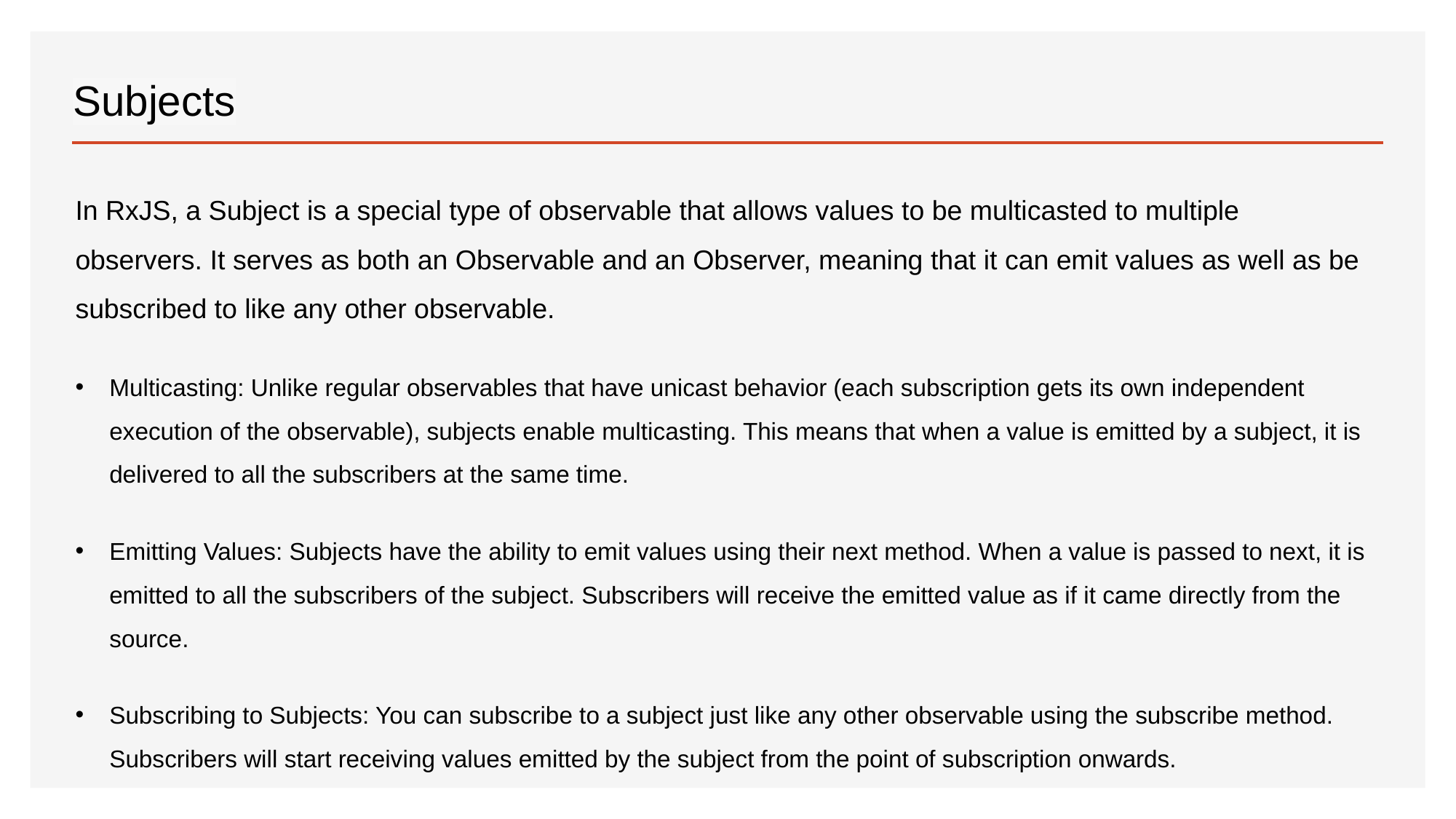

# Subjects
In RxJS, a Subject is a special type of observable that allows values to be multicasted to multiple observers. It serves as both an Observable and an Observer, meaning that it can emit values as well as be subscribed to like any other observable.
Multicasting: Unlike regular observables that have unicast behavior (each subscription gets its own independent execution of the observable), subjects enable multicasting. This means that when a value is emitted by a subject, it is delivered to all the subscribers at the same time.
Emitting Values: Subjects have the ability to emit values using their next method. When a value is passed to next, it is emitted to all the subscribers of the subject. Subscribers will receive the emitted value as if it came directly from the source.
Subscribing to Subjects: You can subscribe to a subject just like any other observable using the subscribe method. Subscribers will start receiving values emitted by the subject from the point of subscription onwards.